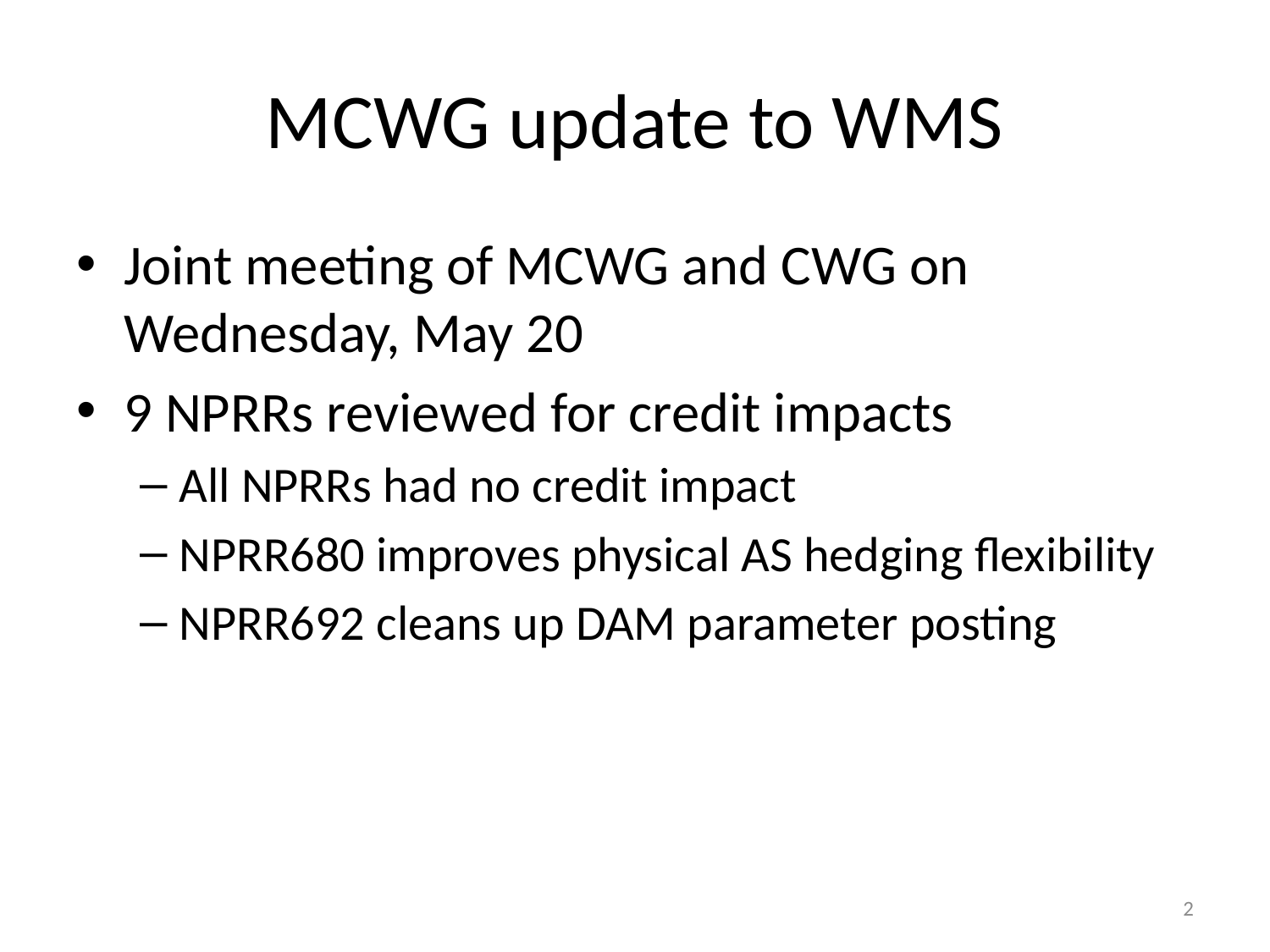

# MCWG update to WMS
Joint meeting of MCWG and CWG on Wednesday, May 20
9 NPRRs reviewed for credit impacts
All NPRRs had no credit impact
NPRR680 improves physical AS hedging flexibility
NPRR692 cleans up DAM parameter posting
2